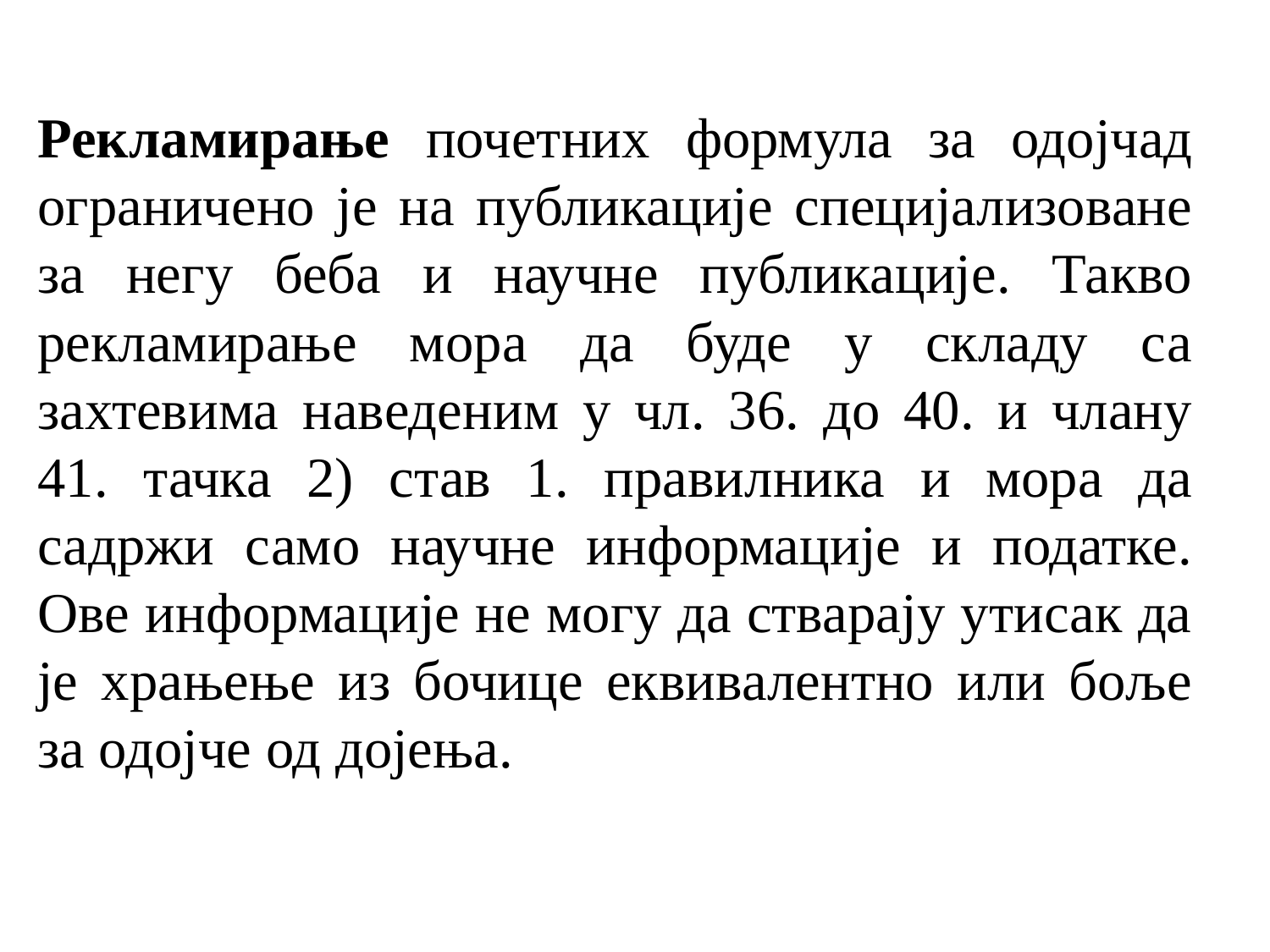

Рекламирање почетних формула за одојчад ограничено је на публикације специјализоване за негу беба и научне публикације. Такво рекламирање мора да буде у складу са захтевима наведеним у чл. 36. до 40. и члану 41. тачка 2) став 1. правилника и мора да садржи само научне информације и податке. Ове информације не могу да стварају утисак да је храњење из бочице еквивалентно или боље за одојче од дојења.